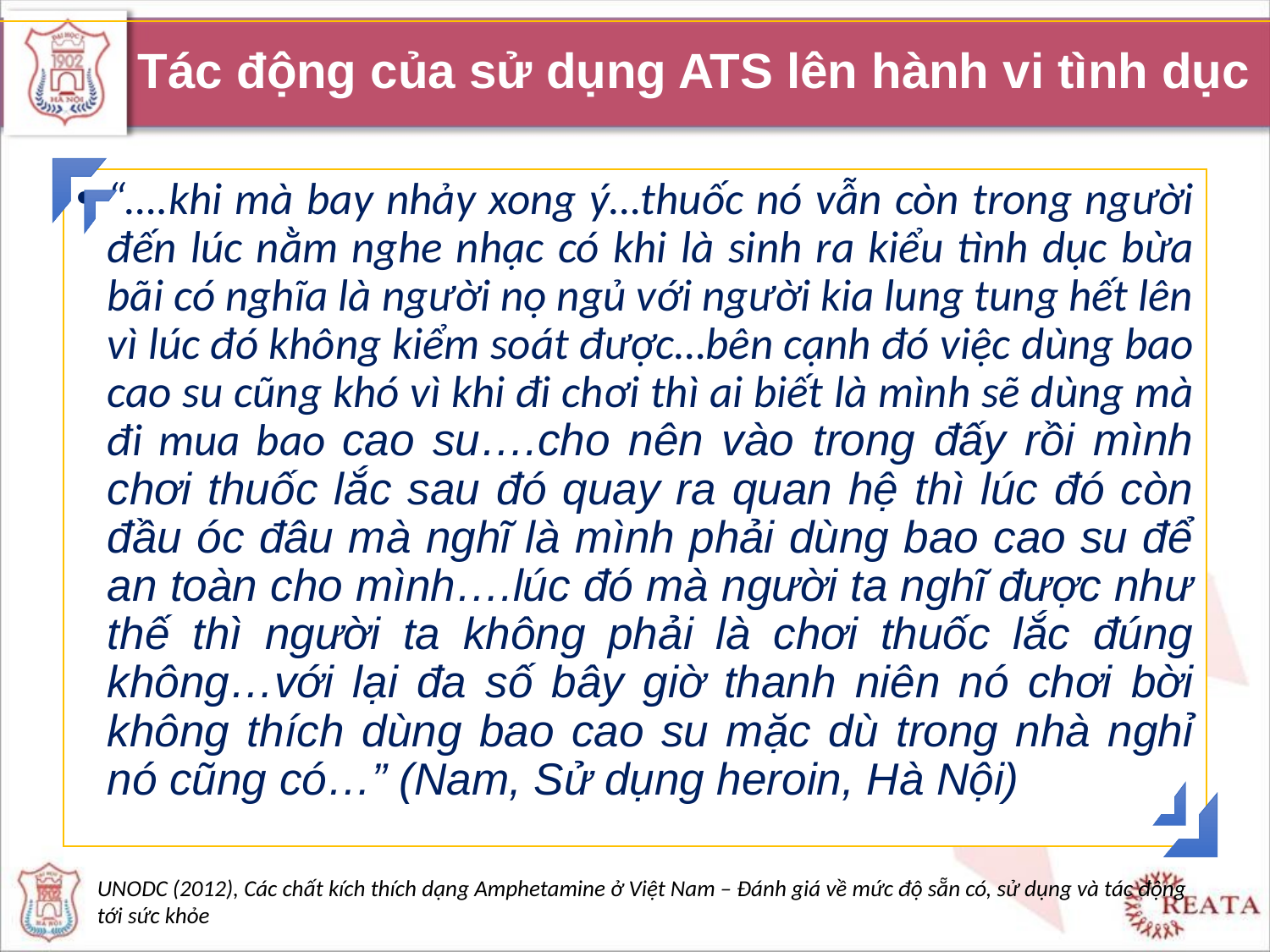

# Tác động của sử dụng ATS lên hành vi tình dục

“….khi mà bay nhảy xong ý…thuốc nó vẫn còn trong người đến lúc nằm nghe nhạc có khi là sinh ra kiểu tình dục bừa bãi có nghĩa là người nọ ngủ với người kia lung tung hết lên vì lúc đó không kiểm soát được…bên cạnh đó việc dùng bao cao su cũng khó vì khi đi chơi thì ai biết là mình sẽ dùng mà đi mua bao cao su….cho nên vào trong đấy rồi mình chơi thuốc lắc sau đó quay ra quan hệ thì lúc đó còn đầu óc đâu mà nghĩ là mình phải dùng bao cao su để an toàn cho mình….lúc đó mà người ta nghĩ được như thế thì người ta không phải là chơi thuốc lắc đúng không…với lại đa số bây giờ thanh niên nó chơi bời không thích dùng bao cao su mặc dù trong nhà nghỉ nó cũng có…” (Nam, Sử dụng heroin, Hà Nội)

UNODC (2012), Các chất kích thích dạng Amphetamine ở Việt Nam – Đánh giá về mức độ sẵn có, sử dụng và tác động tới sức khỏe